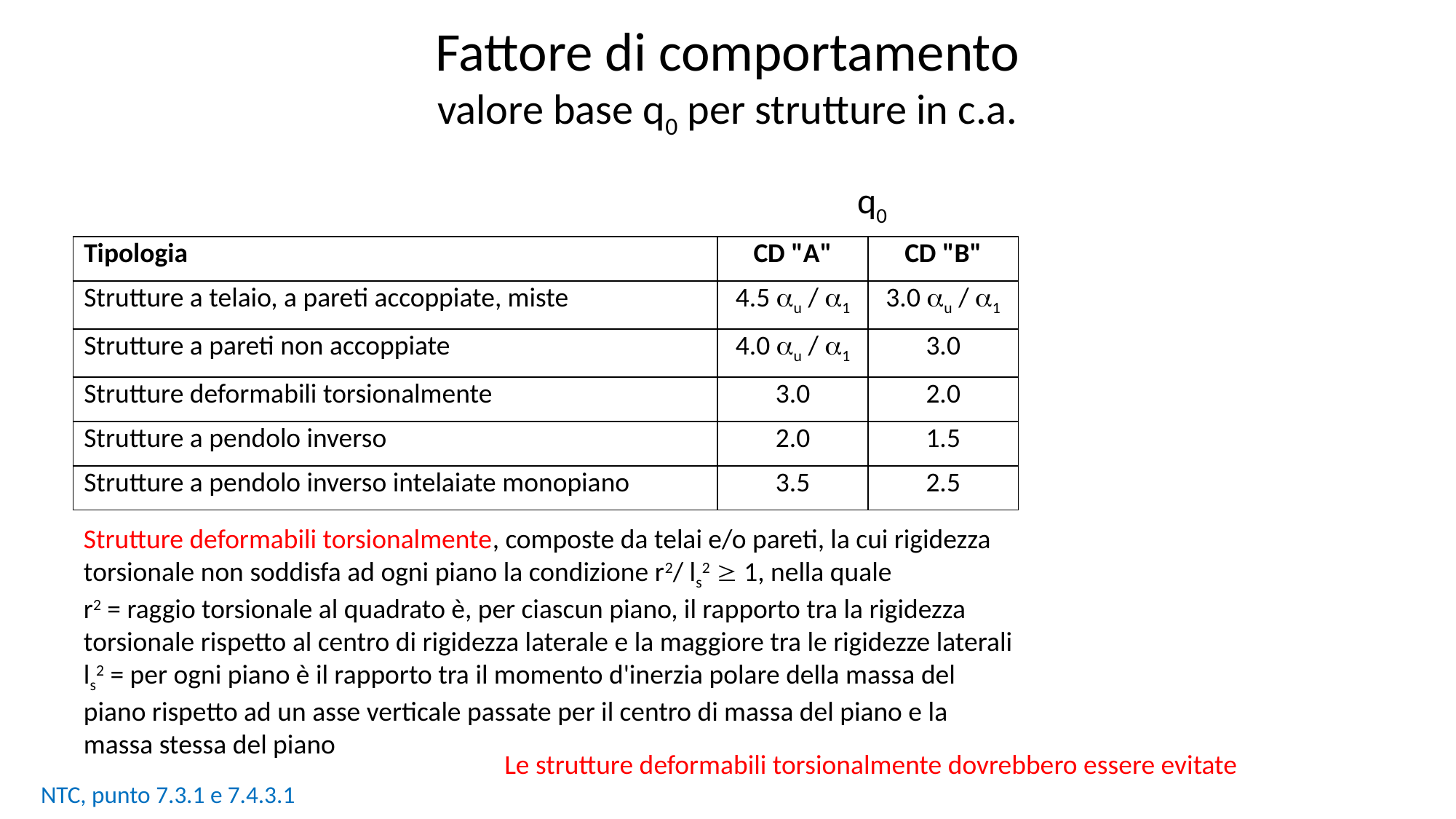

# Fattore di comportamento valore base q0 per strutture in c.a.
q0
| Tipologia | CD "A" | CD "B" |
| --- | --- | --- |
| Strutture a telaio, a pareti accoppiate, miste | 4.5 αu / α1 | 3.0 αu / α1 |
| Strutture a pareti non accoppiate | 4.0 αu / α1 | 3.0 |
| Strutture deformabili torsionalmente | 3.0 | 2.0 |
| Strutture a pendolo inverso | 2.0 | 1.5 |
| Strutture a pendolo inverso intelaiate monopiano | 3.5 | 2.5 |
Strutture deformabili torsionalmente, composte da telai e/o pareti, la cui rigidezza torsionale non soddisfa ad ogni piano la condizione r2/ ls2 ≥ 1, nella quale
r2 = raggio torsionale al quadrato è, per ciascun piano, il rapporto tra la rigidezza torsionale rispetto al centro di rigidezza laterale e la maggiore tra le rigidezze laterali
ls2 = per ogni piano è il rapporto tra il momento d'inerzia polare della massa del piano rispetto ad un asse verticale passate per il centro di massa del piano e la massa stessa del piano
Le strutture deformabili torsionalmente dovrebbero essere evitate
NTC, punto 7.3.1 e 7.4.3.1